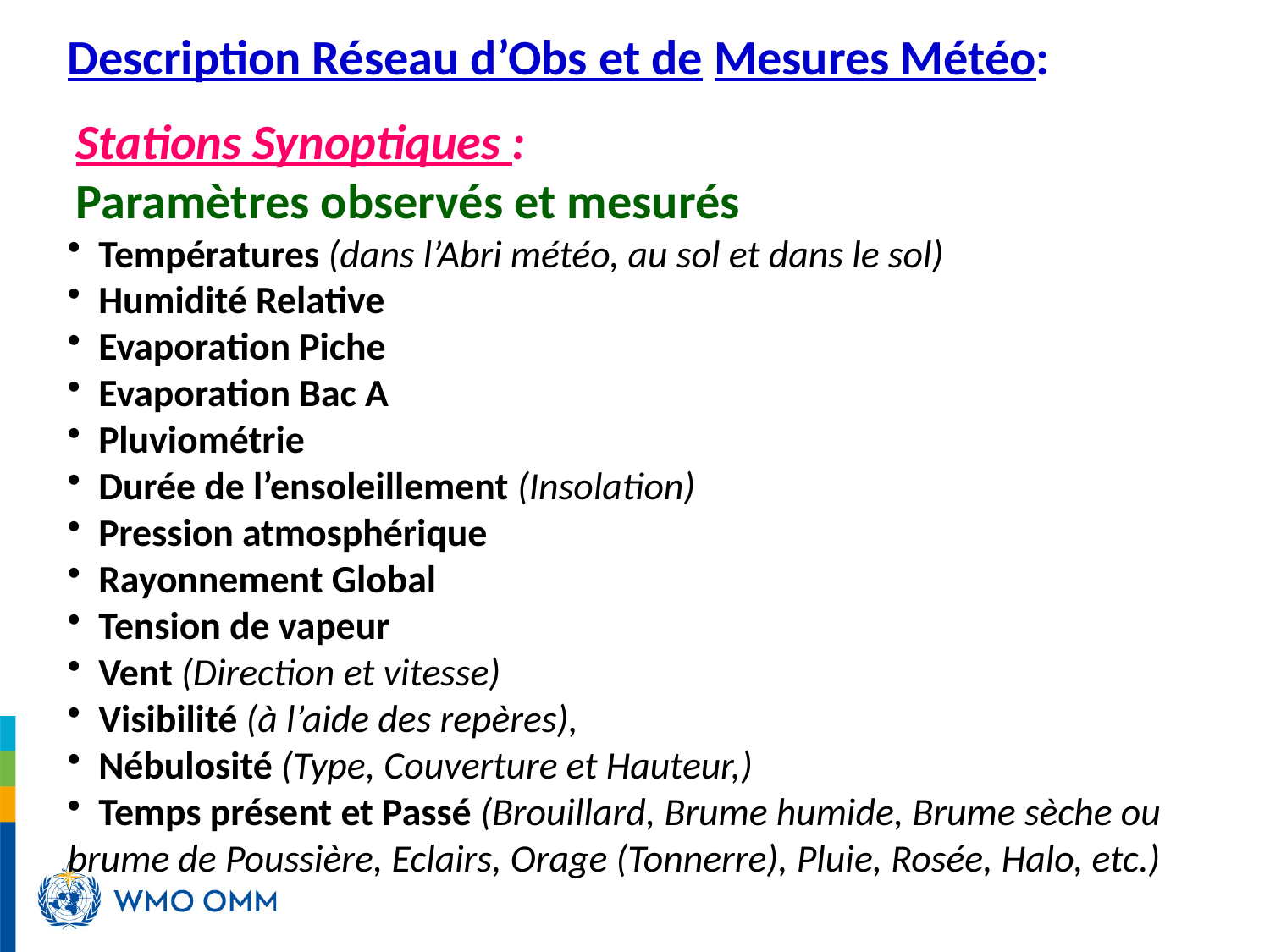

Description Réseau d’Obs et de Mesures Météo:

 Stations Synoptiques :
 Paramètres observés et mesurés
  Températures (dans l’Abri météo, au sol et dans le sol)
  Humidité Relative
  Evaporation Piche
  Evaporation Bac A
  Pluviométrie
  Durée de l’ensoleillement (Insolation)
  Pression atmosphérique
  Rayonnement Global
  Tension de vapeur
  Vent (Direction et vitesse)
  Visibilité (à l’aide des repères),
  Nébulosité (Type, Couverture et Hauteur,)
  Temps présent et Passé (Brouillard, Brume humide, Brume sèche ou brume de Poussière, Eclairs, Orage (Tonnerre), Pluie, Rosée, Halo, etc.)